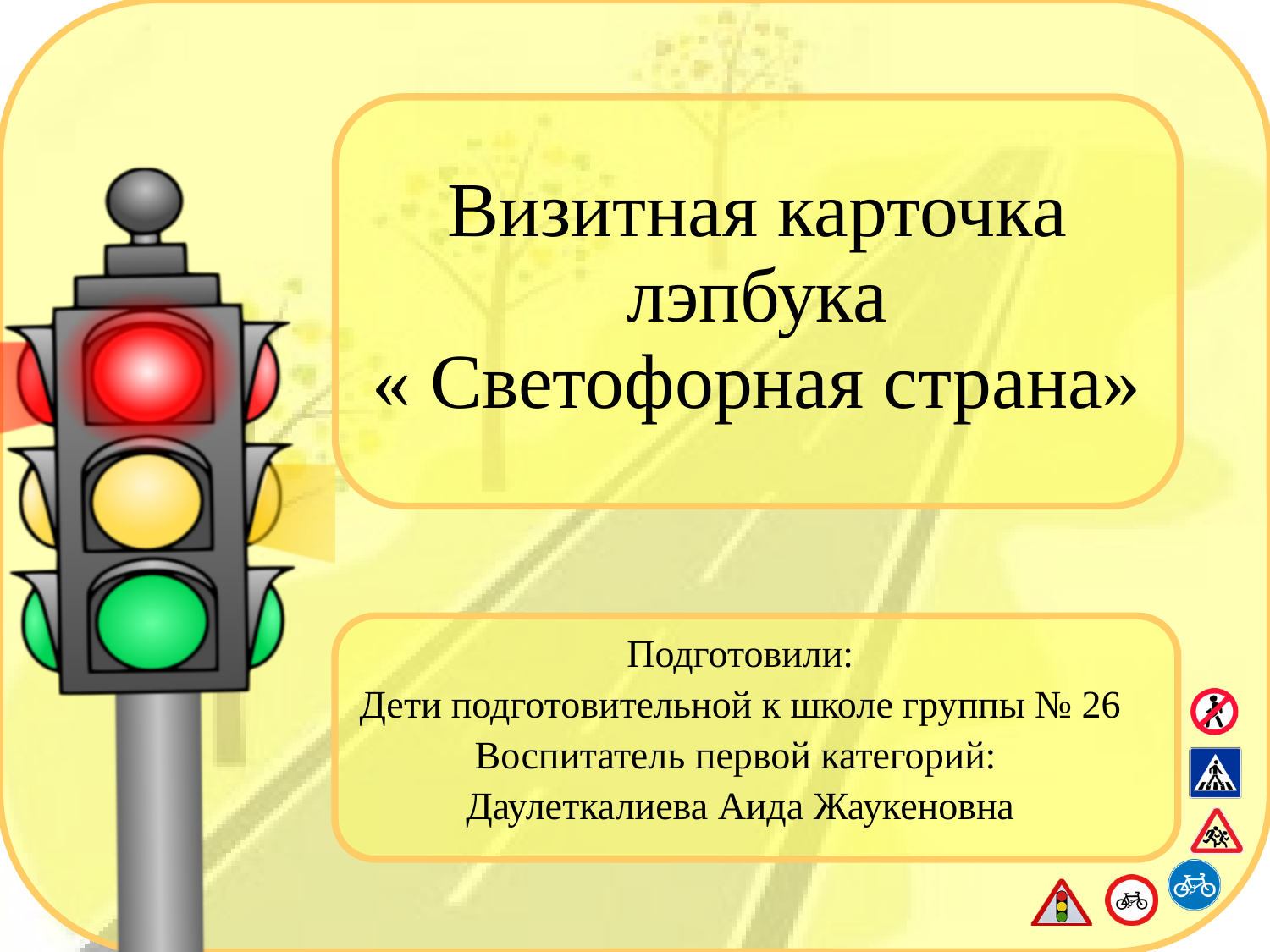

# Визитная карточка лэпбука « Светофорная страна»
Подготовили:
Дети подготовительной к школе группы № 26
Воспитатель первой категорий:
Даулеткалиева Аида Жаукеновна